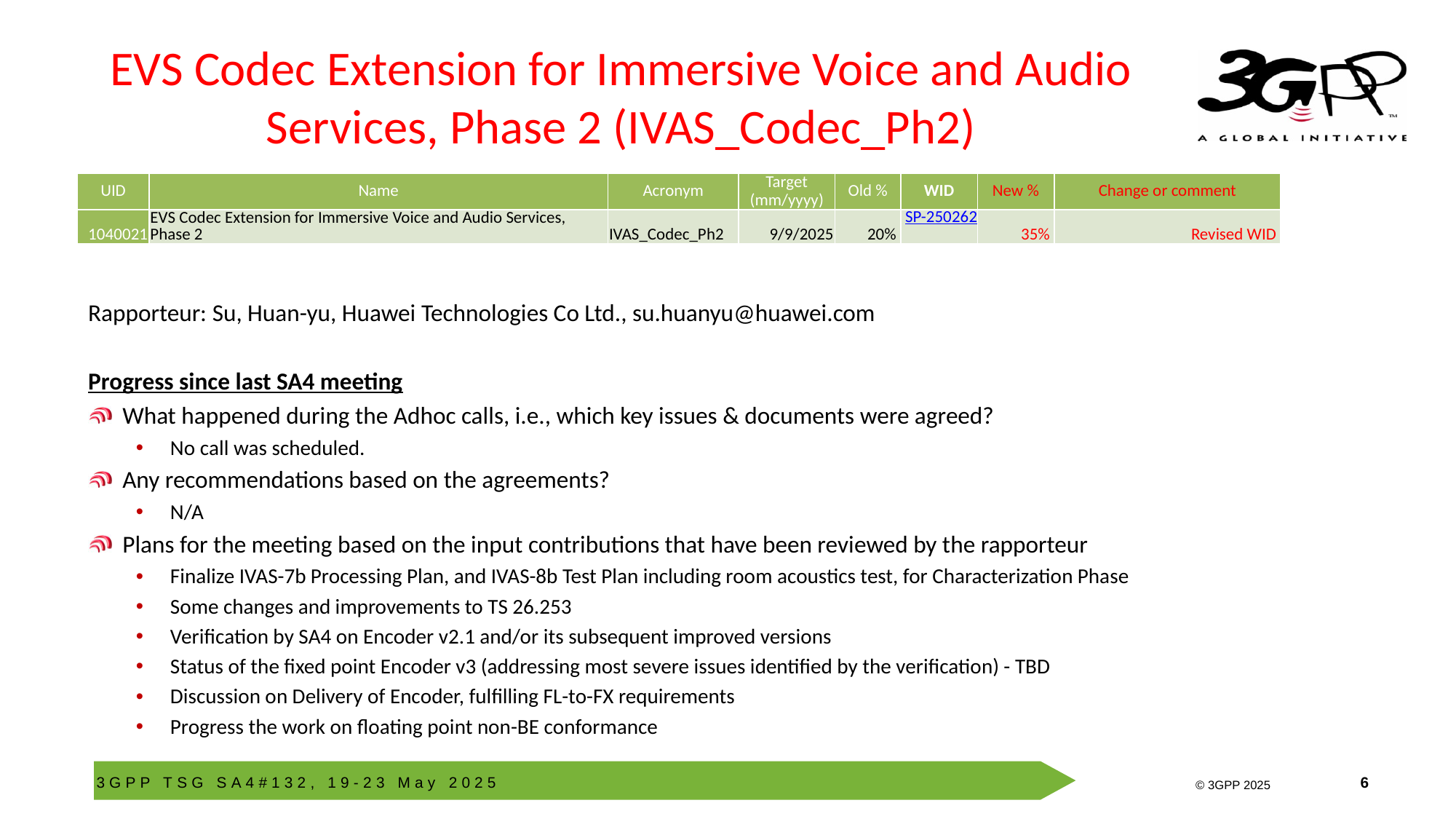

# EVS Codec Extension for Immersive Voice and Audio Services, Phase 2 (IVAS_Codec_Ph2)
| UID | Name | Acronym | Target (mm/yyyy) | Old % | WID | New % | Change or comment |
| --- | --- | --- | --- | --- | --- | --- | --- |
| 1040021 | EVS Codec Extension for Immersive Voice and Audio Services, Phase 2 | IVAS\_Codec\_Ph2 | 9/9/2025 | 20% | SP-250262 | 35% | Revised WID |
Rapporteur: Su, Huan-yu, Huawei Technologies Co Ltd., su.huanyu@huawei.com

Progress since last SA4 meeting
What happened during the Adhoc calls, i.e., which key issues & documents were agreed?
No call was scheduled.
Any recommendations based on the agreements?
N/A
Plans for the meeting based on the input contributions that have been reviewed by the rapporteur
Finalize IVAS-7b Processing Plan, and IVAS-8b Test Plan including room acoustics test, for Characterization Phase
Some changes and improvements to TS 26.253
Verification by SA4 on Encoder v2.1 and/or its subsequent improved versions
Status of the fixed point Encoder v3 (addressing most severe issues identified by the verification) - TBD
Discussion on Delivery of Encoder, fulfilling FL-to-FX requirements
Progress the work on floating point non-BE conformance